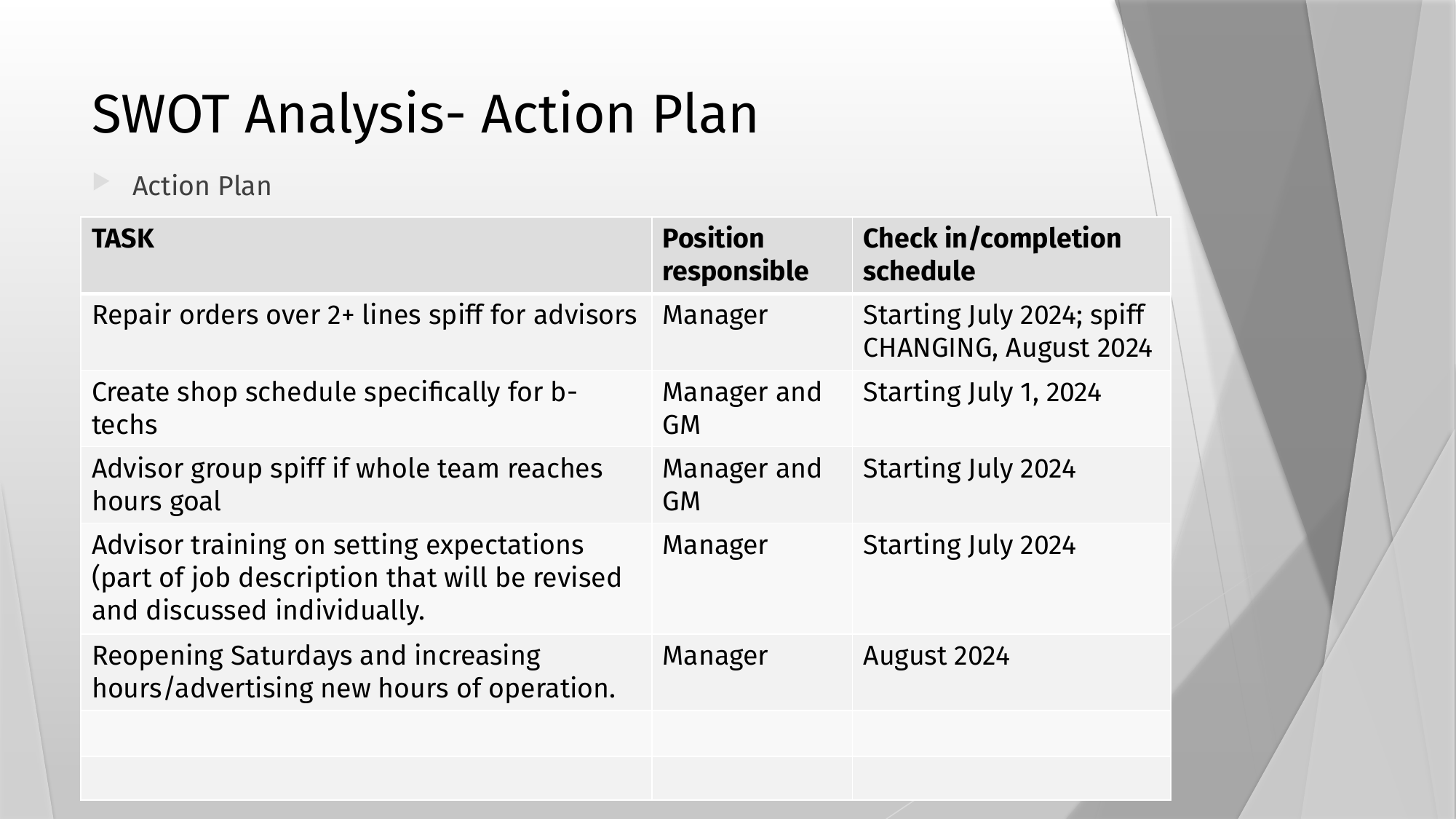

# SWOT Analysis- Action Plan
Action Plan

| TASK | Position responsible | Check in/completion schedule |
| --- | --- | --- |
| Repair orders over 2+ lines spiff for advisors | Manager | Starting July 2024; spiff CHANGING, August 2024 |
| Create shop schedule specifically for b-techs | Manager and GM | Starting July 1, 2024 |
| Advisor group spiff if whole team reaches hours goal | Manager and GM | Starting July 2024 |
| Advisor training on setting expectations (part of job description that will be revised and discussed individually. | Manager | Starting July 2024 |
| Reopening Saturdays and increasing hours/advertising new hours of operation. | Manager | August 2024 |
|  |  |  |
|  |  |  |